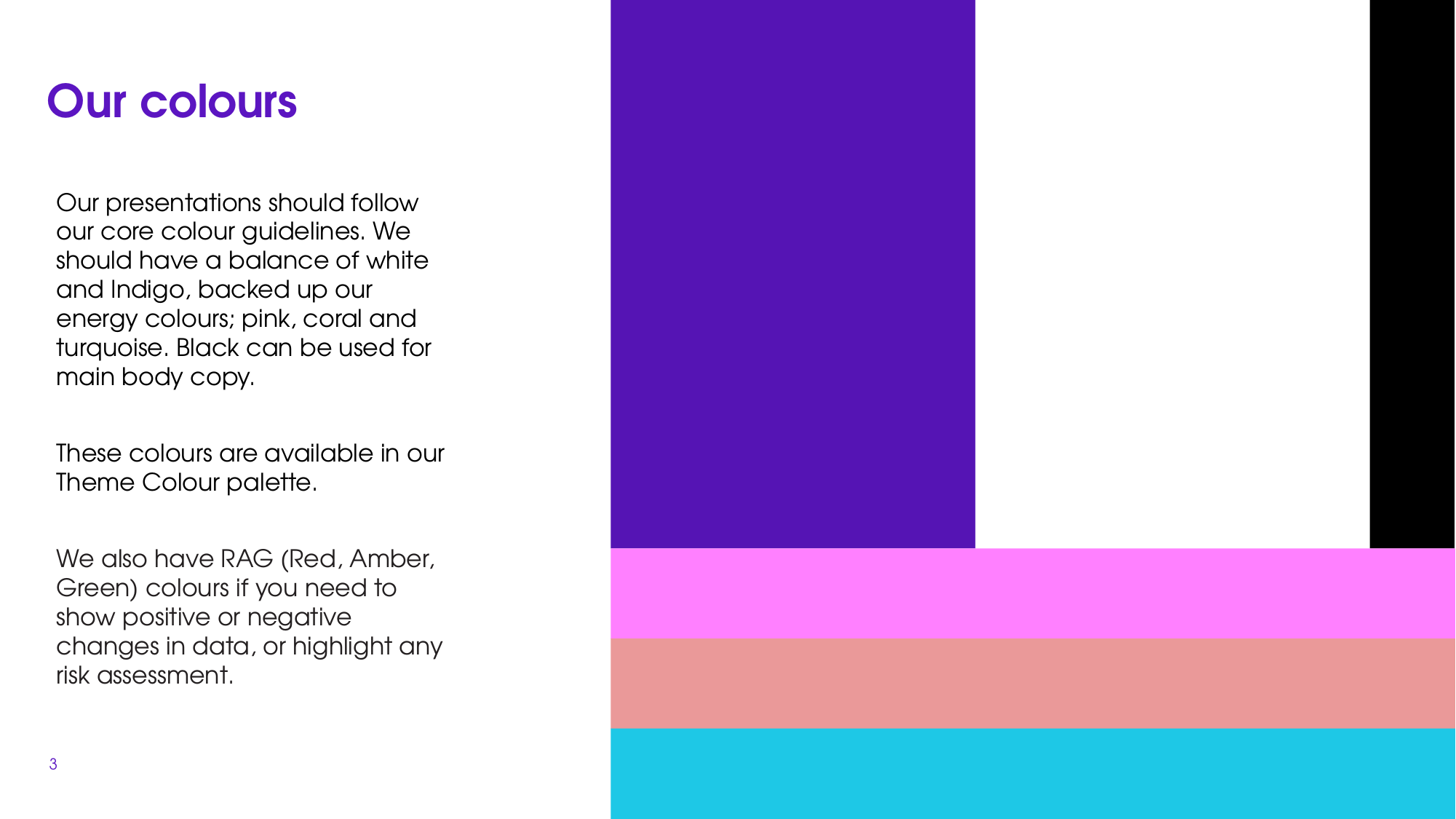

# Our colours
Our presentations should follow our core colour guidelines. We should have a balance of white and Indigo, backed up our energy colours; pink, coral and turquoise. Black can be used for main body copy.

These colours are available in our Theme Colour palette.

We also have RAG (Red, Amber, Green) colours if you need to show positive or negative changes in data, or highlight any risk assessment.

3